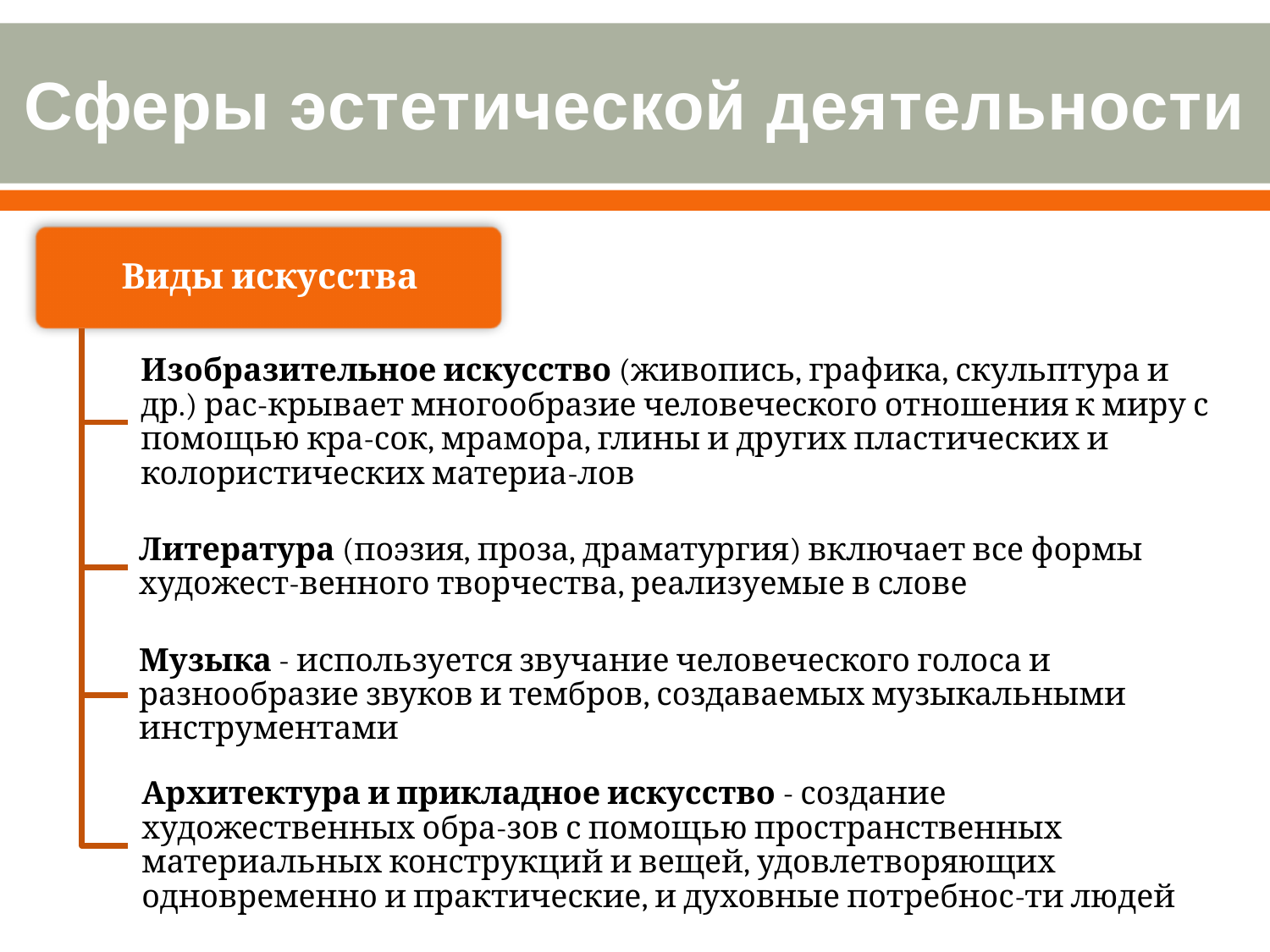

# Сферы эстетической деятельности
Виды искусства
Изобразительное искусство (живопись, графика, скульптура и др.) рас-крывает многообразие человеческого отношения к миру с помощью кра-сок, мрамора, глины и других пластических и колористических материа-лов
Литература (поэзия, проза, драматургия) включает все формы художест-венного творчества, реализуемые в слове
Музыка - используется звучание человеческого голоса и разнообразие звуков и тембров, создаваемых музыкальными инструментами
Архитектура и прикладное искусство - создание художественных обра-зов с помощью пространственных материальных конструкций и вещей, удовлетворяющих одновременно и практические, и духовные потребнос-ти людей